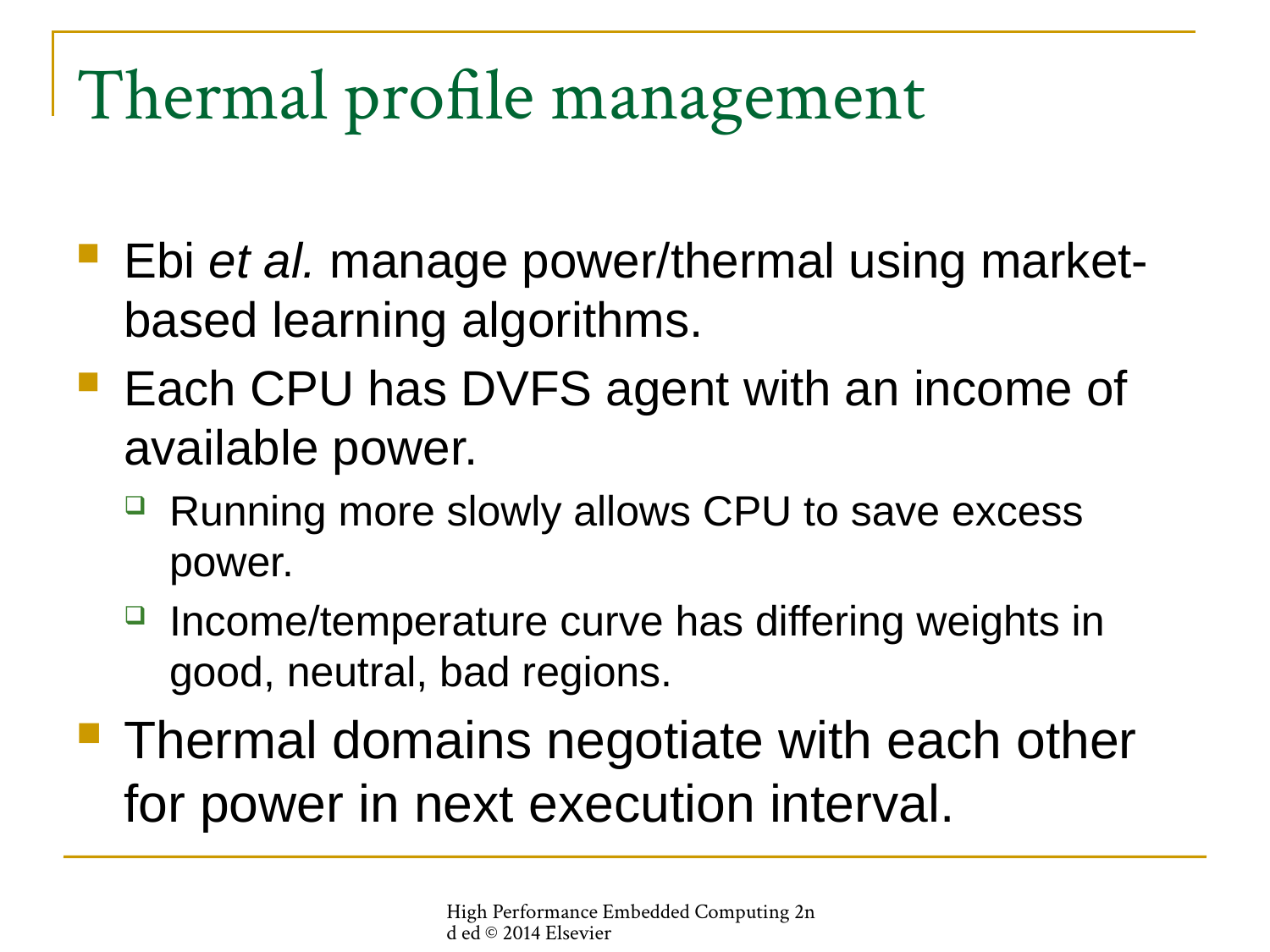

# Thermal profile management
Ebi et al. manage power/thermal using market-based learning algorithms.
Each CPU has DVFS agent with an income of available power.
Running more slowly allows CPU to save excess power.
Income/temperature curve has differing weights in good, neutral, bad regions.
Thermal domains negotiate with each other for power in next execution interval.
High Performance Embedded Computing 2nd ed © 2014 Elsevier